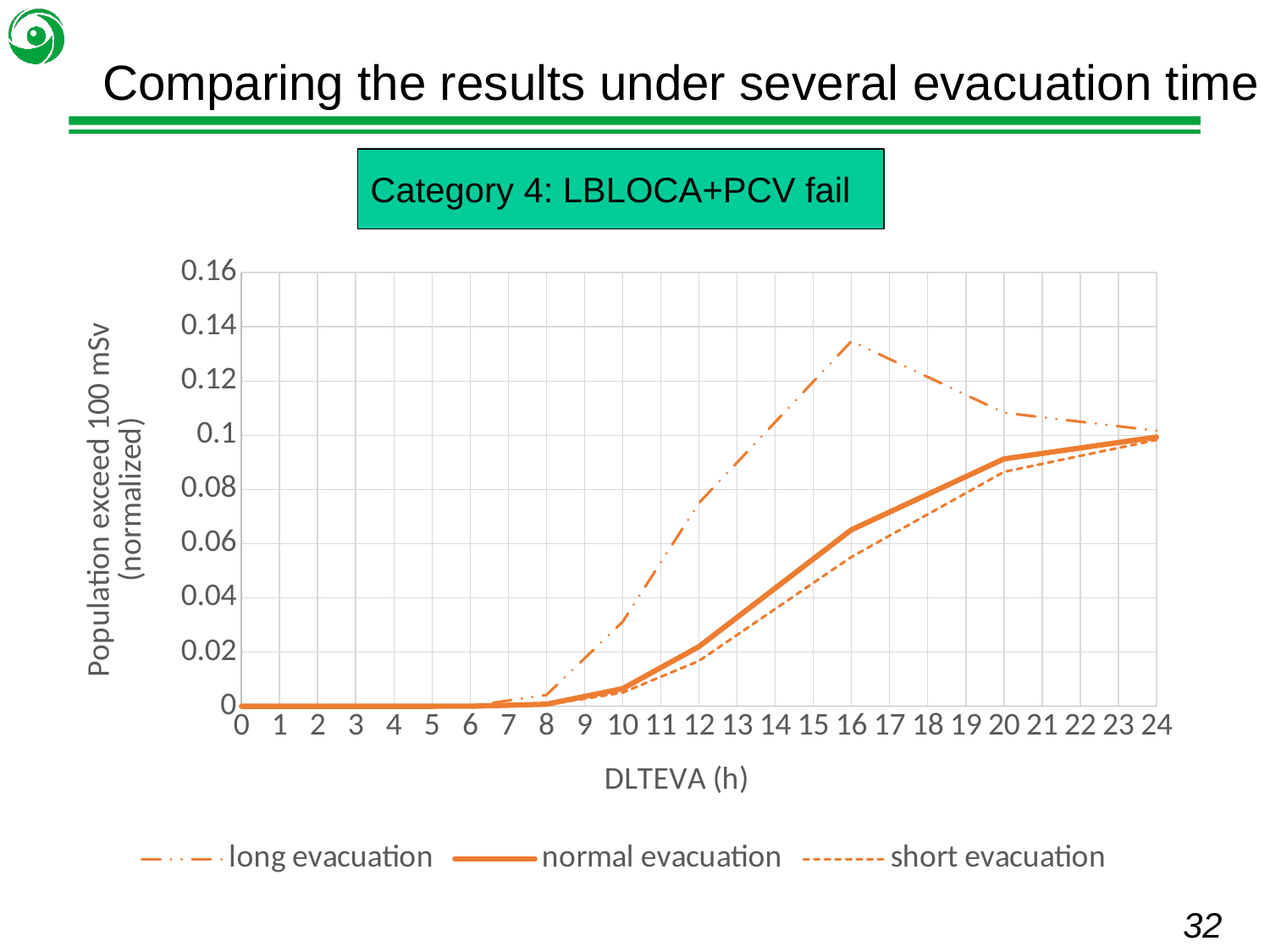

# Comparing the results under several evacuation time
Category 4: LBLOCA+PCV fail

### Chart

| Category | long evacuation | normal evacuation | short evacuation |
|---|---|---|---|